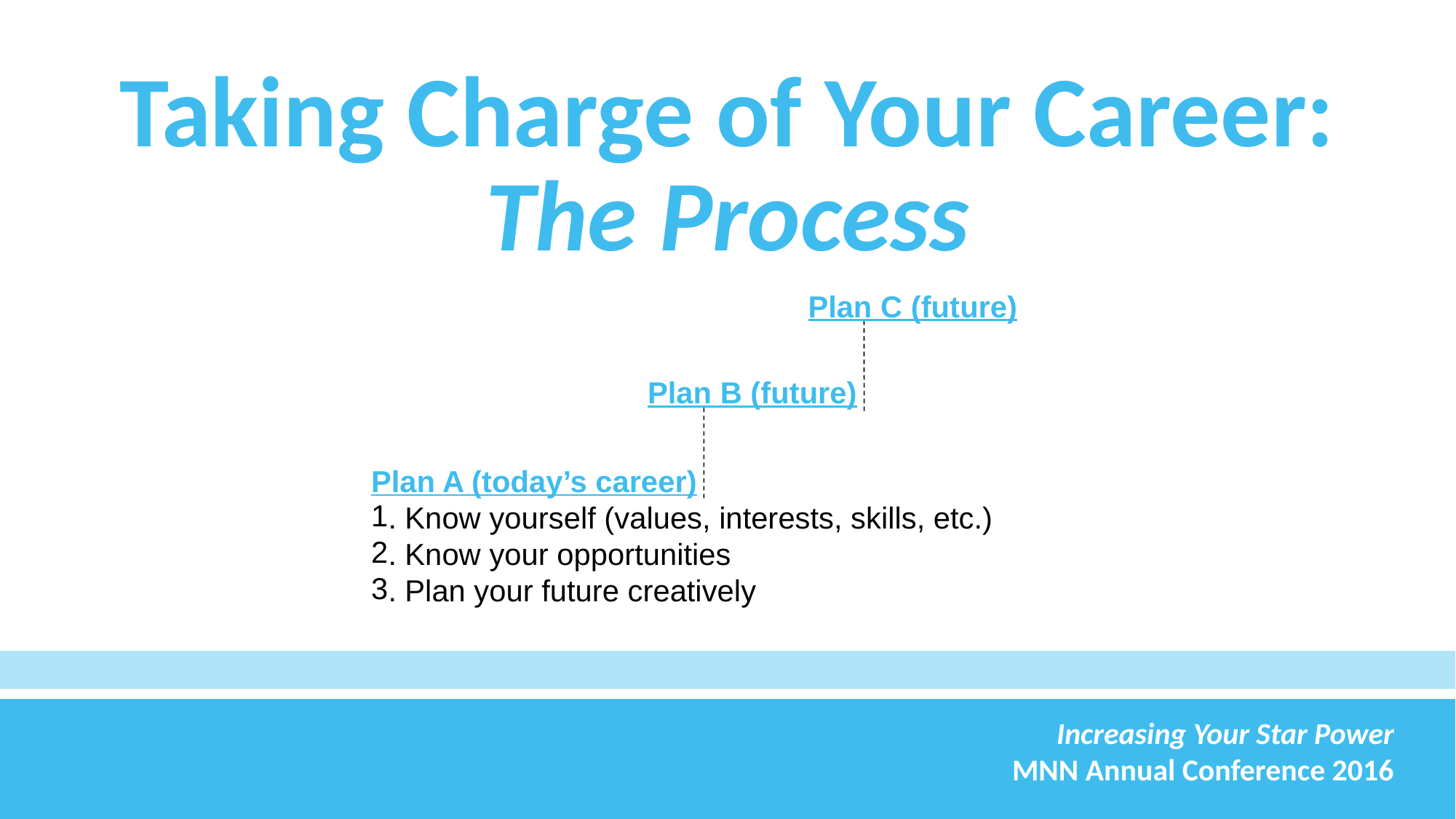

Taking Charge of Your Career:
The Process
Plan C (future)

Plan B (future)

Plan A (today’s career)
. Know yourself (values, interests, skills, etc.)
. Know your opportunities
. Plan your future creatively

Increasing Your Star Power
MNN Annual Conference 2016